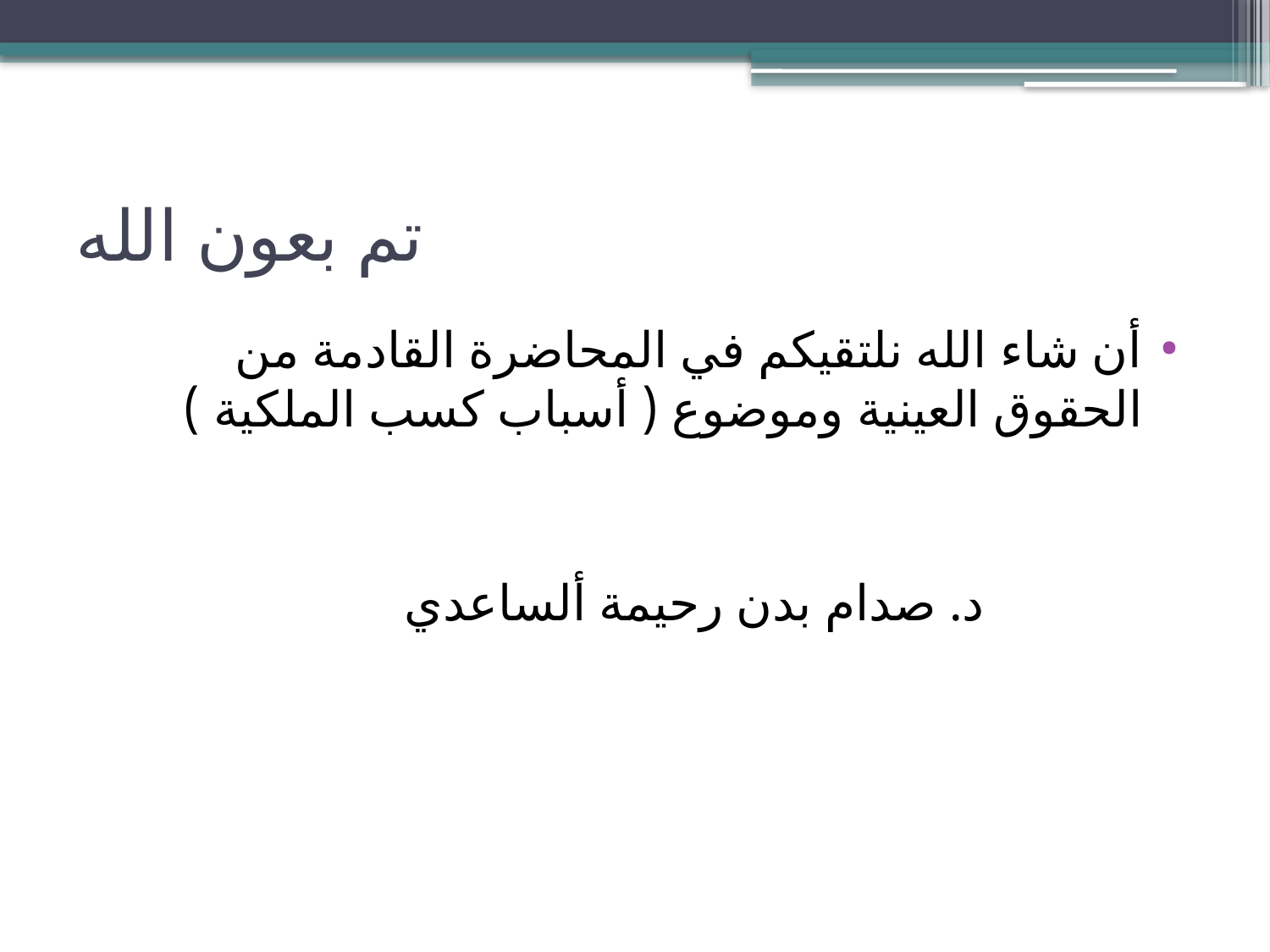

# تم بعون الله
أن شاء الله نلتقيكم في المحاضرة القادمة من الحقوق العينية وموضوع ( أسباب كسب الملكية )

               د. صدام بدن رحيمة ألساعدي